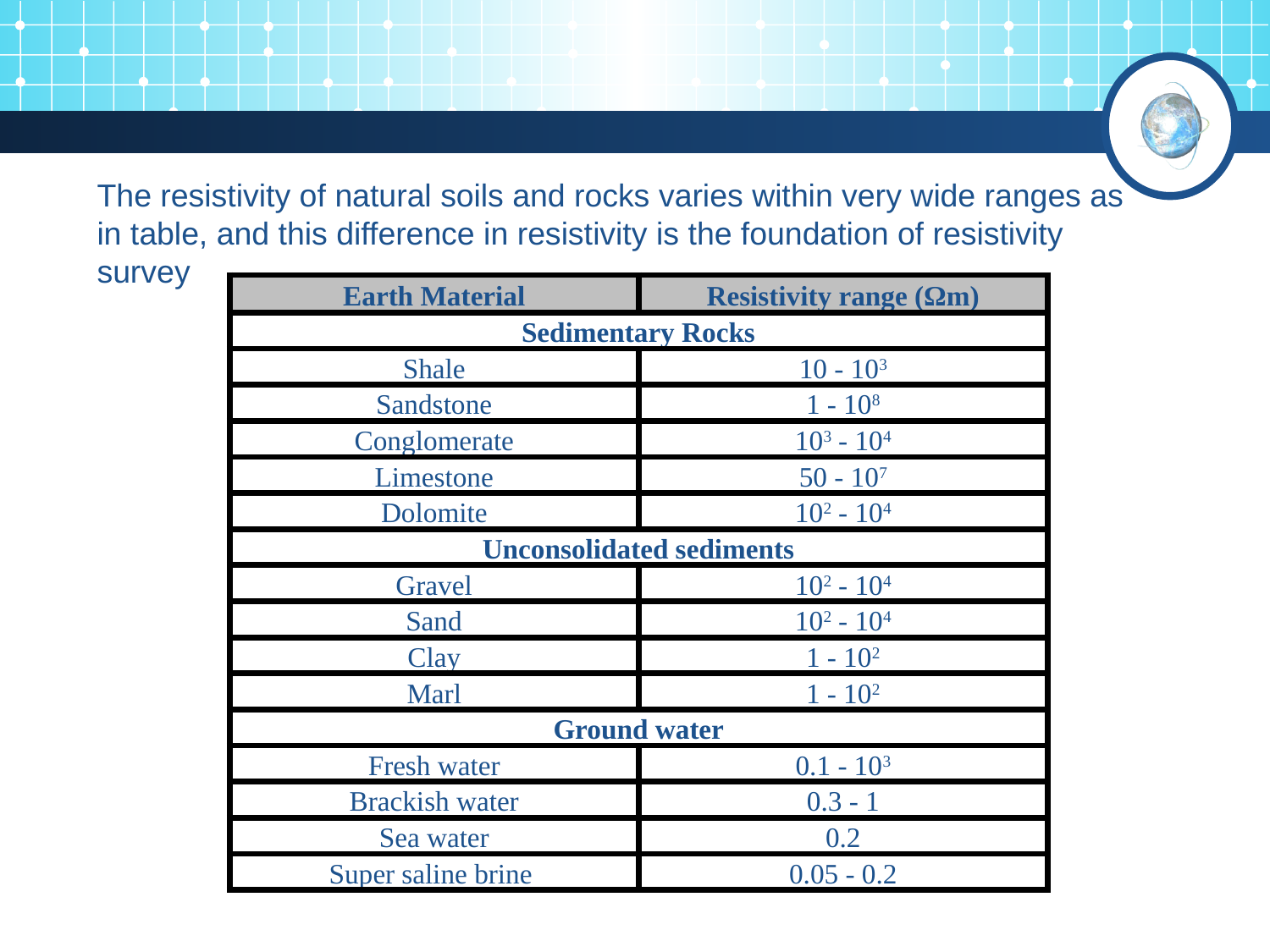

The resistivity of natural soils and rocks varies within very wide ranges as in table, and this difference in resistivity is the foundation of resistivity survey
| Earth Material | Resistivity range (Ωm) |
| --- | --- |
| Sedimentary Rocks |  |
| Shale | 10 - 103 |
| Sandstone | 1 - 108 |
| Conglomerate | 103 - 104 |
| Limestone | 50 - 107 |
| Dolomite | 102 - 104 |
| Unconsolidated sediments |  |
| Gravel | 102 - 104 |
| Sand | 102 - 104 |
| Clay | 1 - 102 |
| Marl | 1 - 102 |
| Ground water |  |
| Fresh water | 0.1 - 103 |
| Brackish water | 0.3 - 1 |
| Sea water | 0.2 |
| Super saline brine | 0.05 - 0.2 |